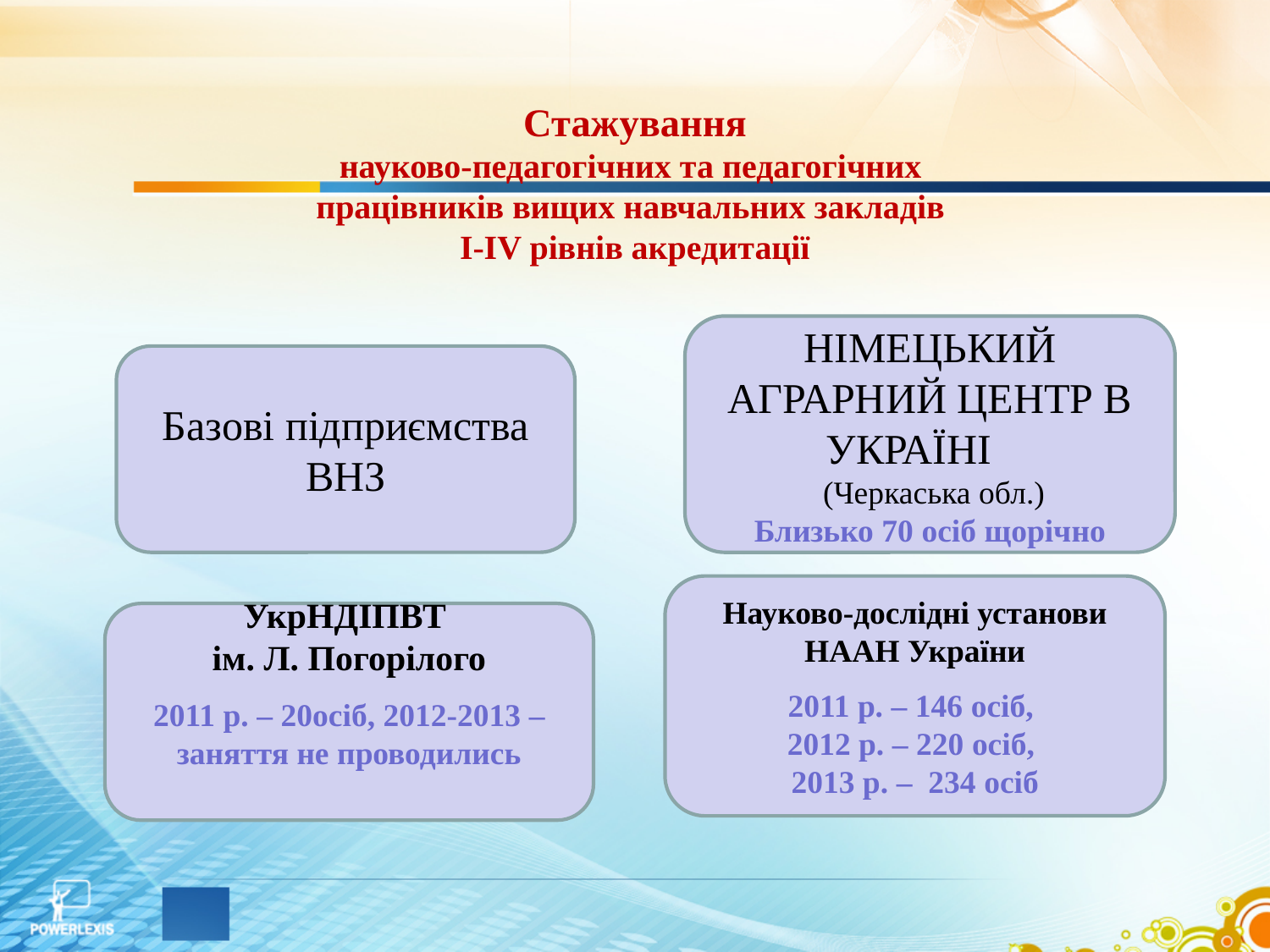

# Стажування науково-педагогічних та педагогічних працівників вищих навчальних закладів I-IV рівнів акредитації
Німецький Аграрний Центр в Україні
 (Черкаська обл.)
Близько 70 осіб щорічно
Базові підприємства ВНЗ
Науково-дослідні установи НААН України

2011 р. – 146 осіб,
2012 р. – 220 осіб,
2013 р. –  234 осіб

УкрНДІПВТ
ім. Л. Погорілого

2011 р. – 20осіб, 2012-2013 – заняття не проводились